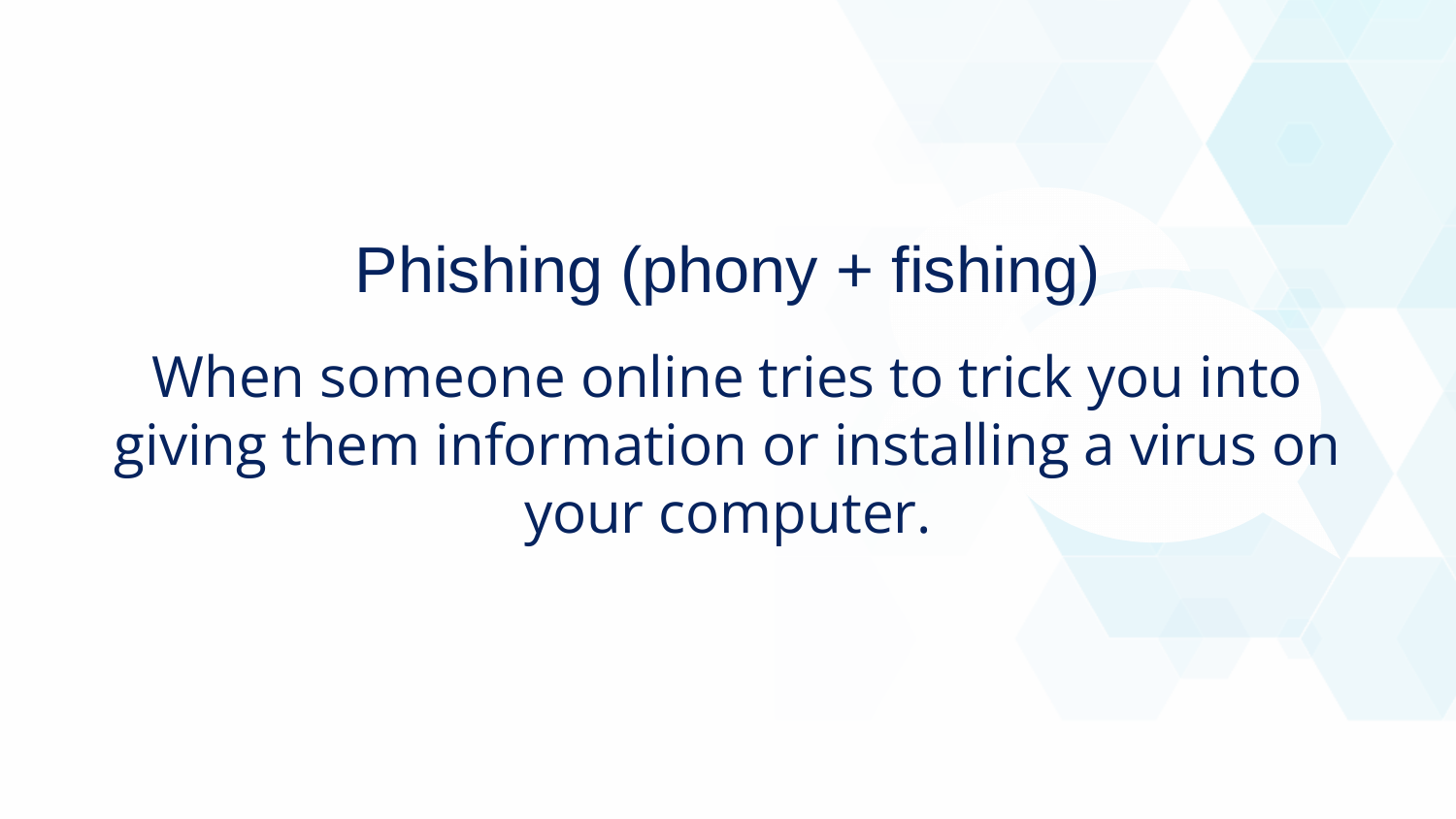

Phishing (phony + fishing)
When someone online tries to trick you into giving them information or installing a virus on your computer.